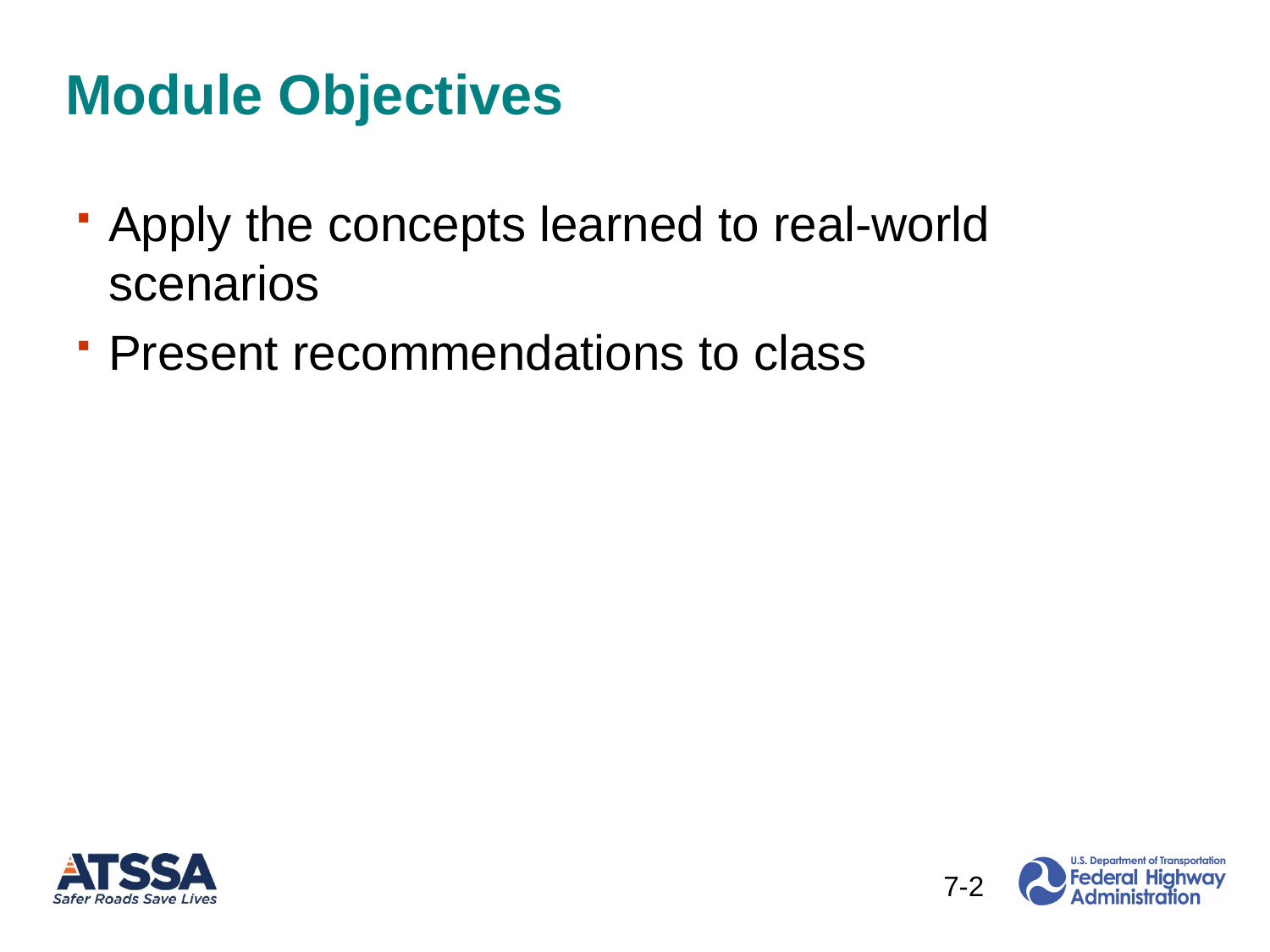

# Module Objectives
Apply the concepts learned to real-world scenarios
Present recommendations to class